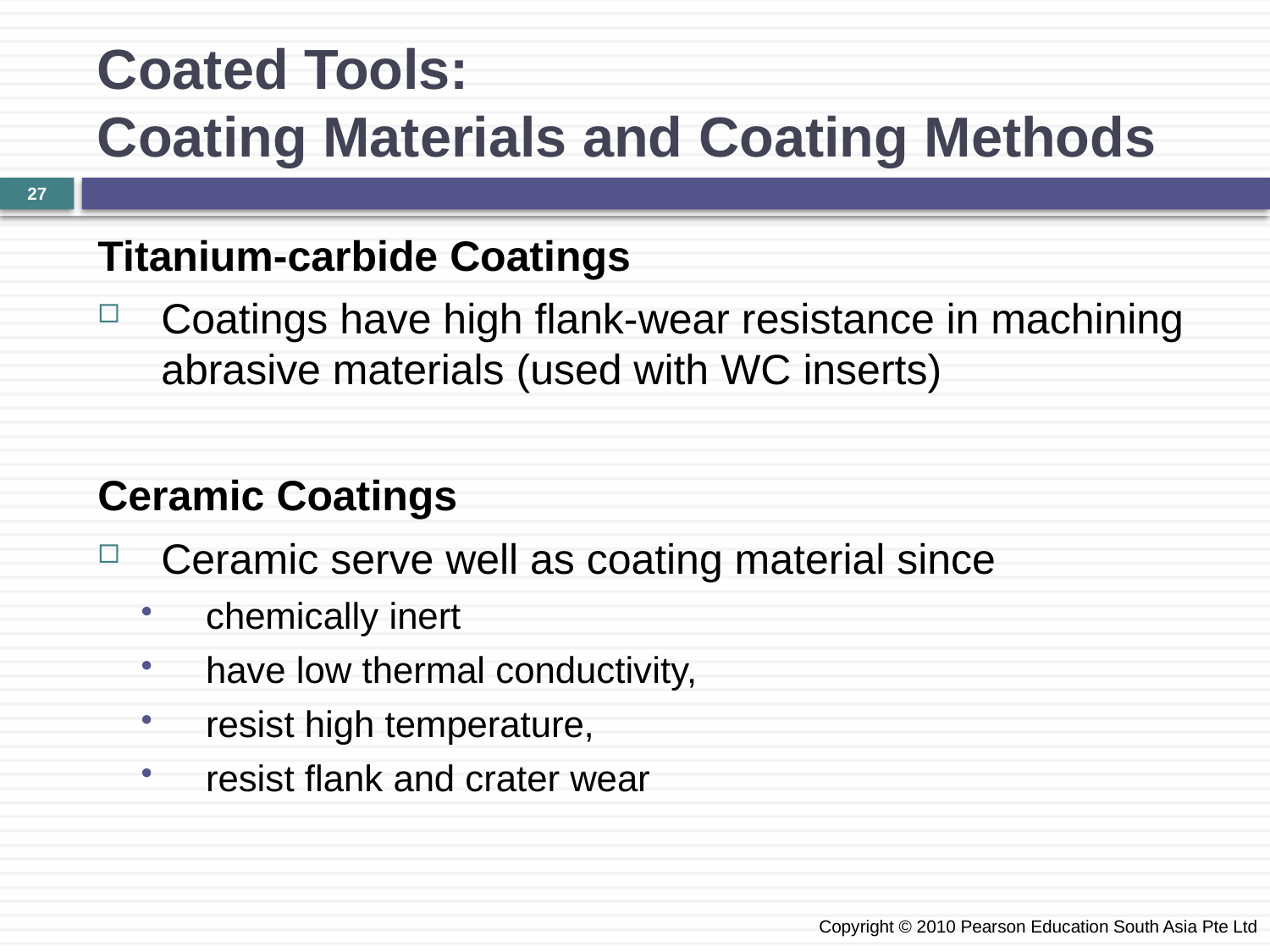

Coated Tools:
Coating Materials and Coating Methods
27
Titanium-carbide Coatings
Coatings have high flank-wear resistance in machining abrasive materials (used with WC inserts)

Ceramic Coatings
Ceramic serve well as coating material since
chemically inert
have low thermal conductivity,
resist high temperature,
resist flank and crater wear

   Copyright © 2010 Pearson Education South Asia Pte Ltd